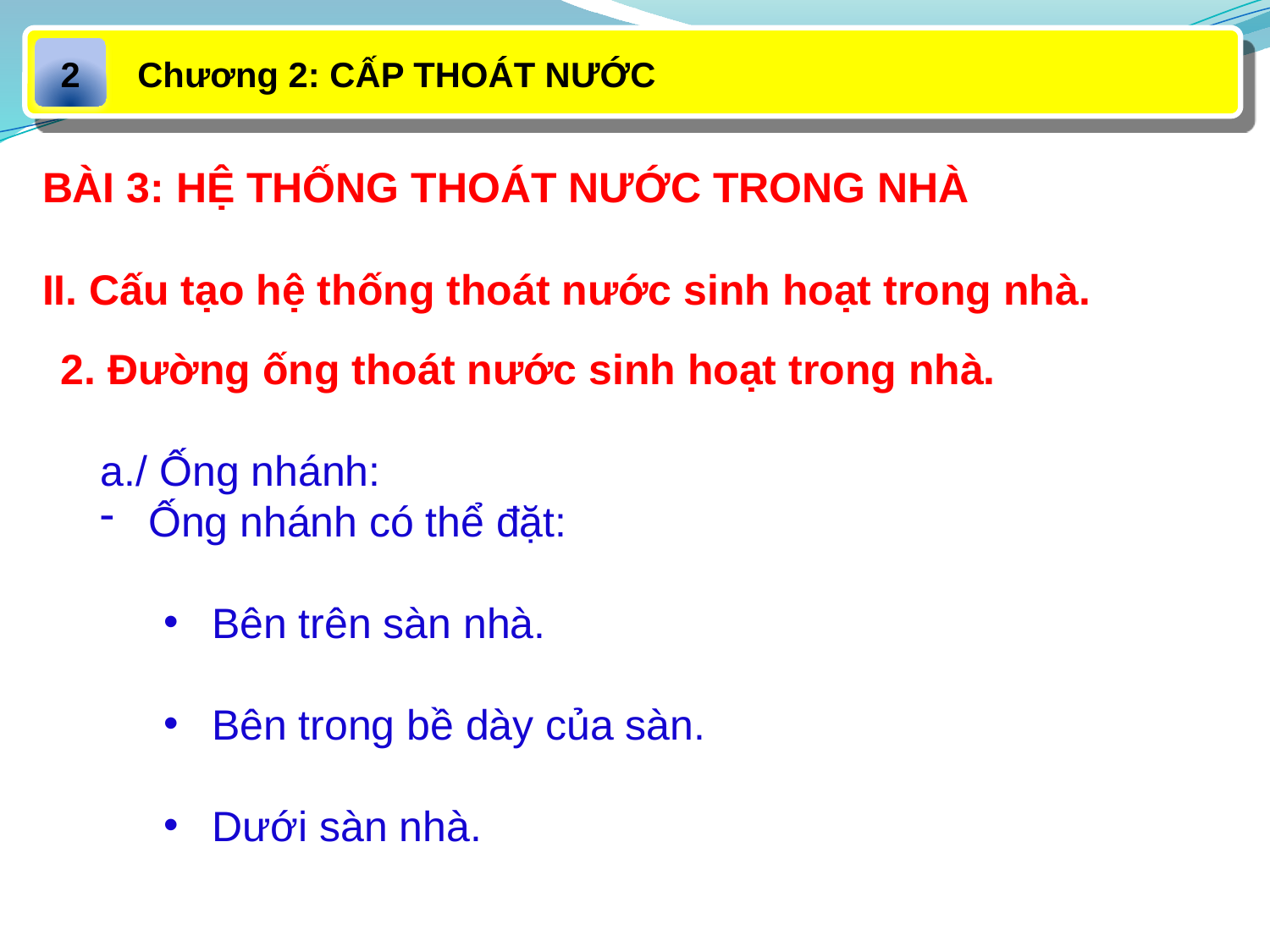

Chương 2: CẤP THOÁT NƯỚC
2

BÀI 3: HỆ THỐNG THOÁT NƯỚC TRONG NHÀ

II. Cấu tạo hệ thống thoát nước sinh hoạt trong nhà.

2. Đường ống thoát nước sinh hoạt trong nhà.

a./ Ống nhánh:
Ống nhánh có thể đặt:

Bên trên sàn nhà.

Bên trong bề dày của sàn.

Dưới sàn nhà.